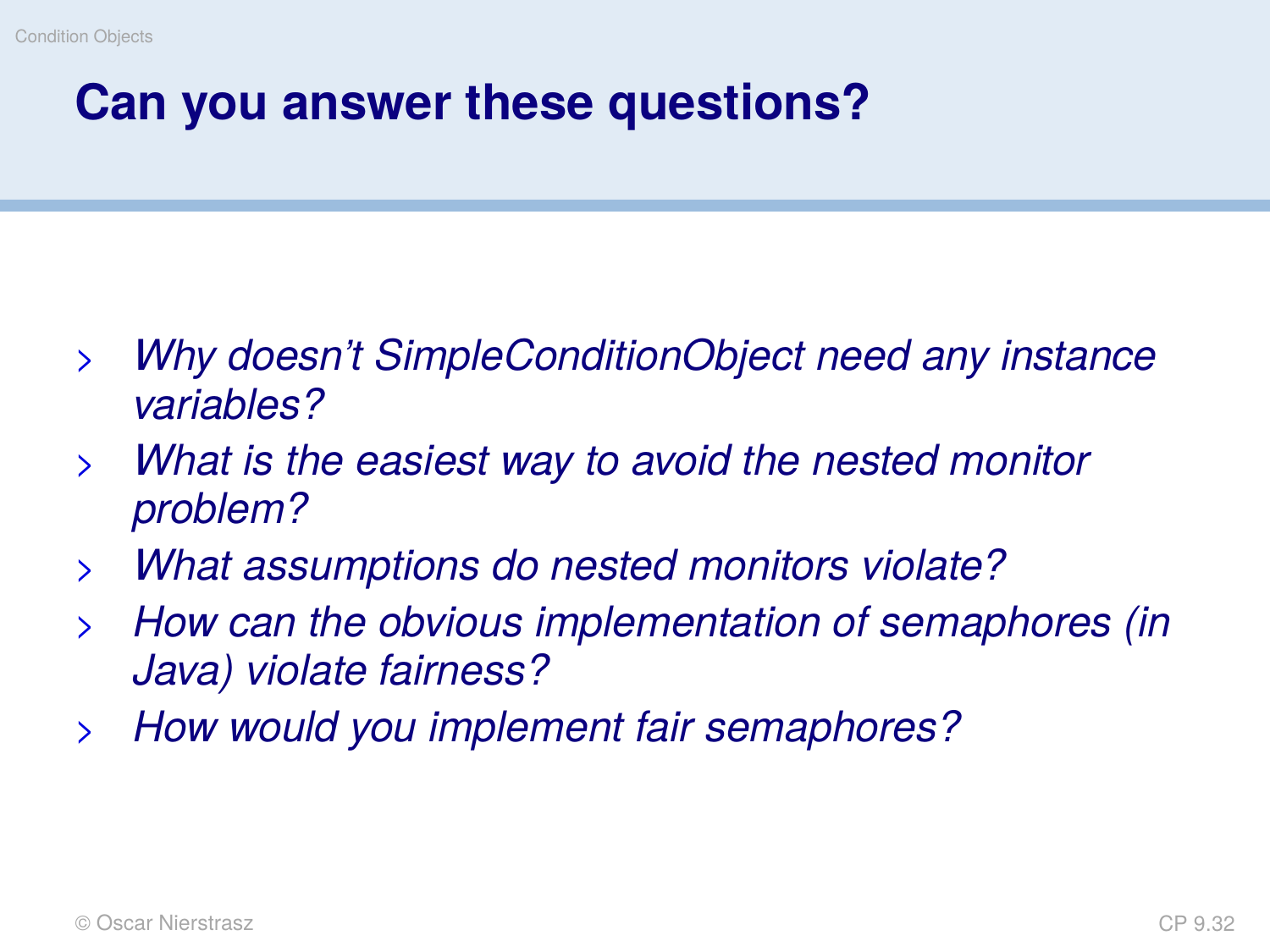

Condition Objects
# Can you answer these questions?
Why doesn’t SimpleConditionObject need any instance variables?
What is the easiest way to avoid the nested monitor problem?
What assumptions do nested monitors violate?
How can the obvious implementation of semaphores (in Java) violate fairness?
How would you implement fair semaphores?
© Oscar Nierstrasz
CP 9.32